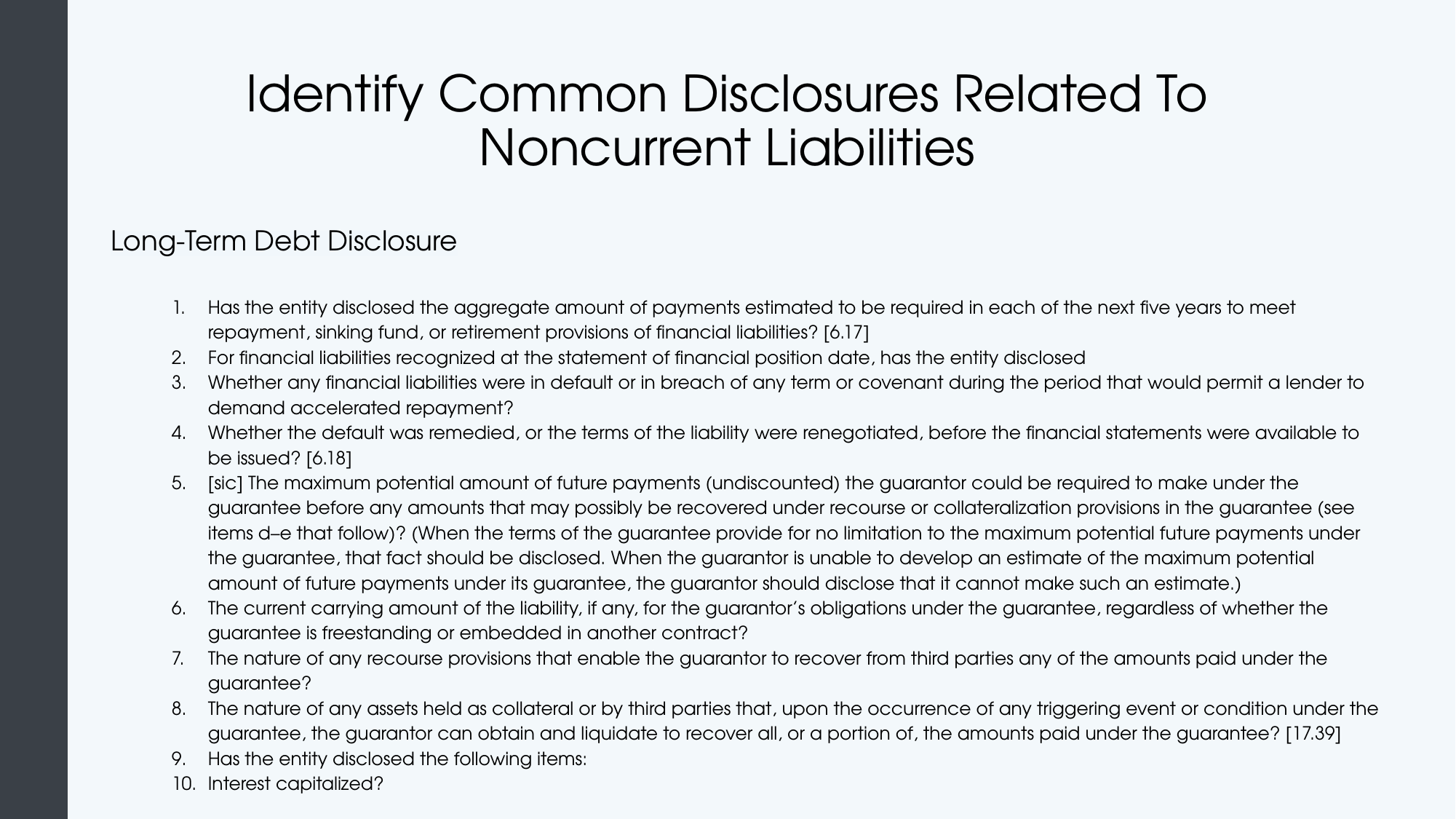

# Identify Common Disclosures Related To Noncurrent Liabilities
Long-Term Debt Disclosure
Has the entity disclosed the aggregate amount of payments estimated to be required in each of the next five years to meet repayment, sinking fund, or retirement provisions of financial liabilities? [6.17]
For financial liabilities recognized at the statement of financial position date, has the entity disclosed
Whether any financial liabilities were in default or in breach of any term or covenant during the period that would permit a lender to demand accelerated repayment?
Whether the default was remedied, or the terms of the liability were renegotiated, before the financial statements were available to be issued? [6.18]
[sic] The maximum potential amount of future payments (undiscounted) the guarantor could be required to make under the guarantee before any amounts that may possibly be recovered under recourse or collateralization provisions in the guarantee (see items d–e that follow)? (When the terms of the guarantee provide for no limitation to the maximum potential future payments under the guarantee, that fact should be disclosed. When the guarantor is unable to develop an estimate of the maximum potential amount of future payments under its guarantee, the guarantor should disclose that it cannot make such an estimate.)
The current carrying amount of the liability, if any, for the guarantor’s obligations under the guarantee, regardless of whether the guarantee is freestanding or embedded in another contract?
The nature of any recourse provisions that enable the guarantor to recover from third parties any of the amounts paid under the guarantee?
The nature of any assets held as collateral or by third parties that, upon the occurrence of any triggering event or condition under the guarantee, the guarantor can obtain and liquidate to recover all, or a portion of, the amounts paid under the guarantee? [17.39]
Has the entity disclosed the following items:
Interest capitalized?